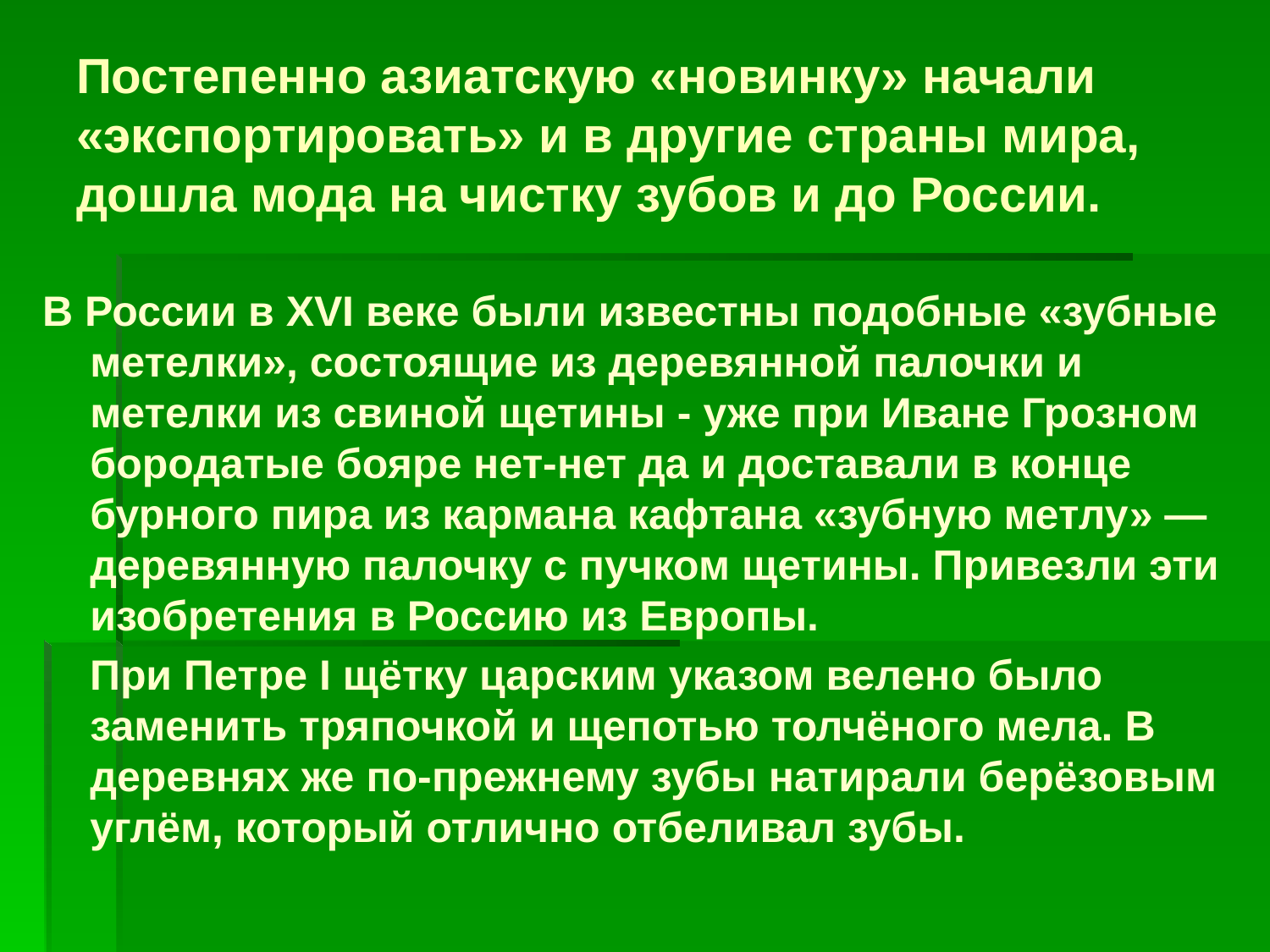

# Постепенно азиатскую «новинку» начали «экспортировать» и в другие страны мира, дошла мода на чистку зубов и до России.
В России в XVI веке были известны подобные «зубные метелки», состоящие из деревянной палочки и метелки из свиной щетины - уже при Иване Грозном бородатые бояре нет-нет да и доставали в конце бурного пира из кармана кафтана «зубную метлу» — деревянную палочку с пучком щетины. Привезли эти изобретения в Россию из Европы.
    При Петре I щётку царским указом велено было заменить тряпочкой и щепотью толчёного мела. В деревнях же по-прежнему зубы натирали берёзовым углём, который отлично отбеливал зубы.